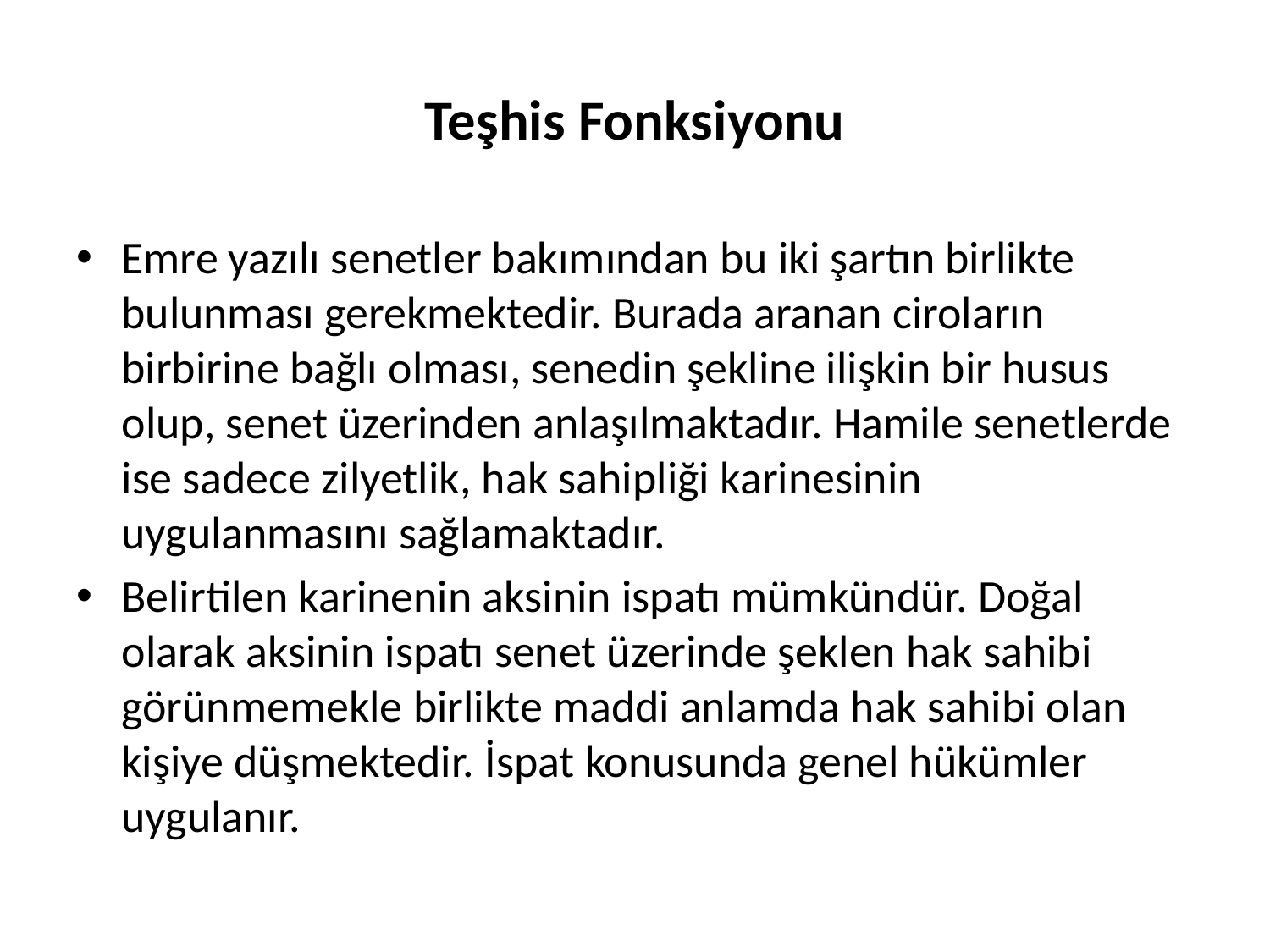

# Teşhis Fonksiyonu
Emre yazılı senetler bakımından bu iki şartın birlikte bulunması gerekmektedir. Burada aranan ciroların birbirine bağlı olması, senedin şekline ilişkin bir husus olup, senet üzerinden anlaşılmaktadır. Hamile senetlerde ise sadece zilyetlik, hak sahipliği karinesinin uygulanmasını sağlamaktadır.
Belirtilen karinenin aksinin ispatı mümkündür. Doğal olarak aksinin ispatı senet üzerinde şeklen hak sahibi görünmemekle birlikte maddi anlamda hak sahibi olan kişiye düşmektedir. İspat konusunda genel hükümler uygulanır.